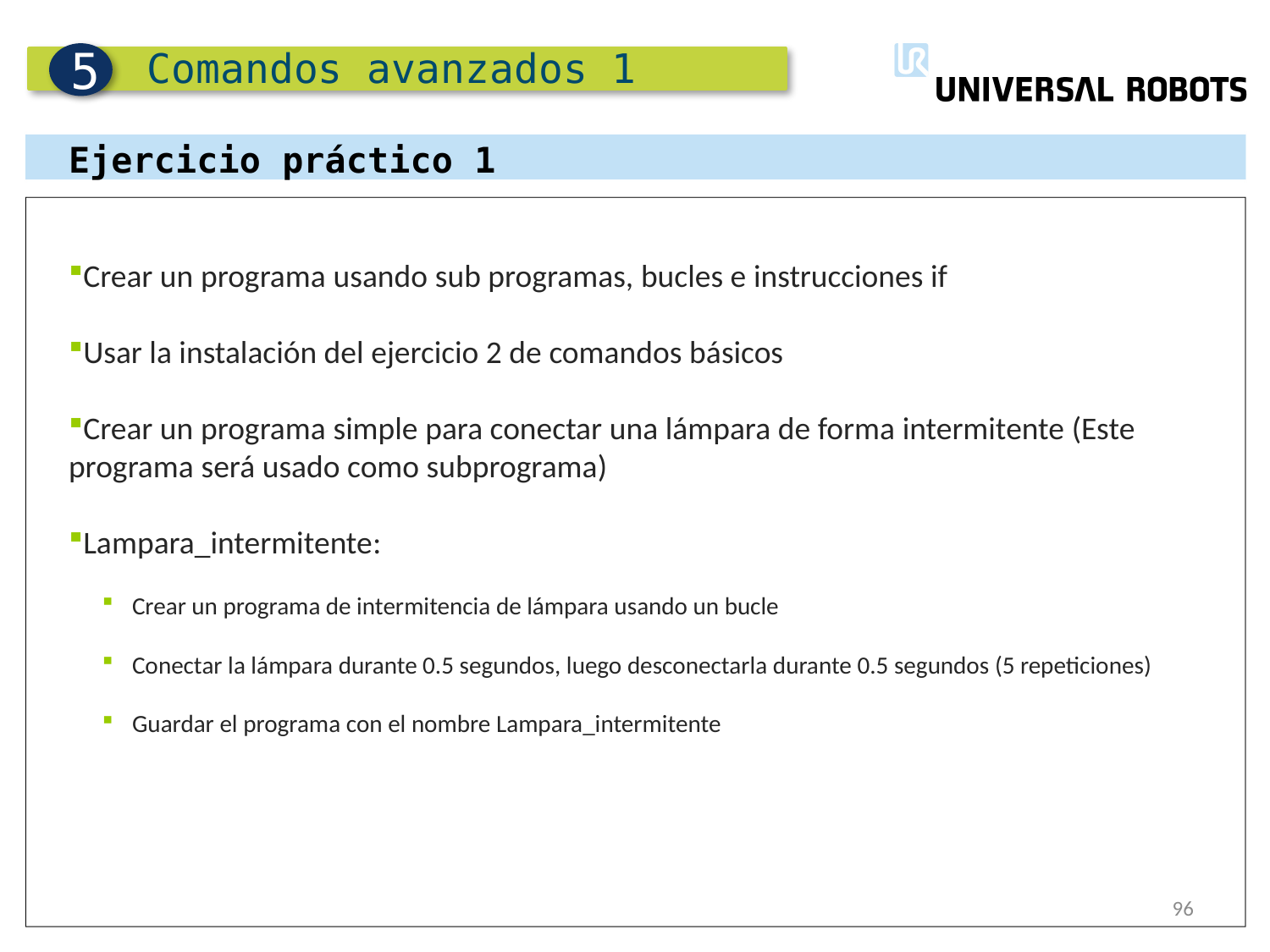

Comandos avanzados 1

5

Ejercicio práctico 1
Crear un programa usando sub programas, bucles e instrucciones if

Usar la instalación del ejercicio 2 de comandos básicos

Crear un programa simple para conectar una lámpara de forma intermitente (Este programa será usado como subprograma)

Lampara_intermitente:

Crear un programa de intermitencia de lámpara usando un bucle

Conectar la lámpara durante 0.5 segundos, luego desconectarla durante 0.5 segundos (5 repeticiones)

Guardar el programa con el nombre Lampara_intermitente
96